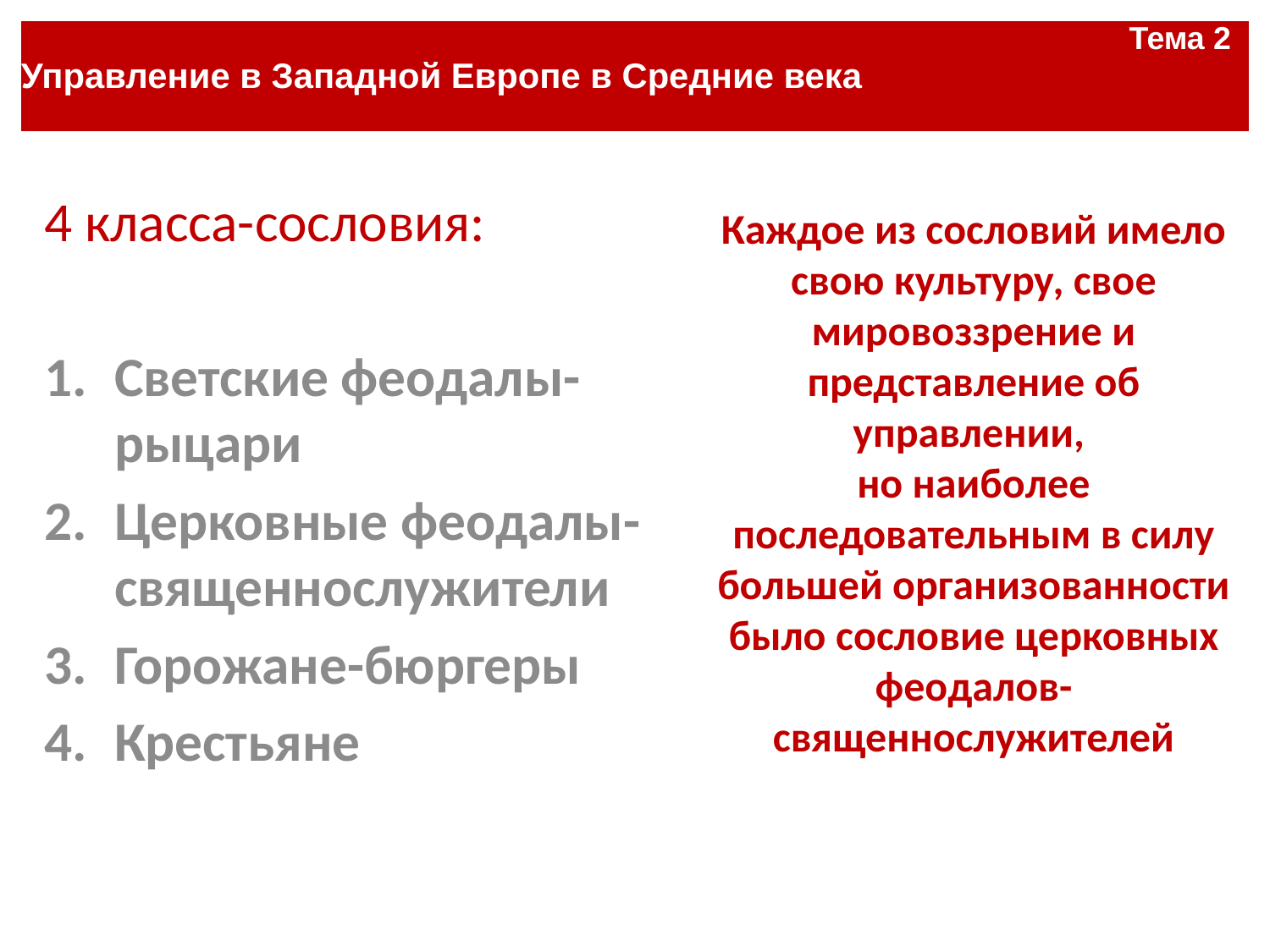

| Тема 2 Управление в Западной Европе в Средние века |
| --- |
#
Каждое из сословий имело свою культуру, свое мировоззрение и представление об управлении,
но наиболее последовательным в силу большей организованности было сословие церковных феодалов-священнослужителей
4 класса-сословия:

Светские феодалы-рыцари
Церковные феодалы-священнослужители
Горожане-бюргеры
Крестьяне